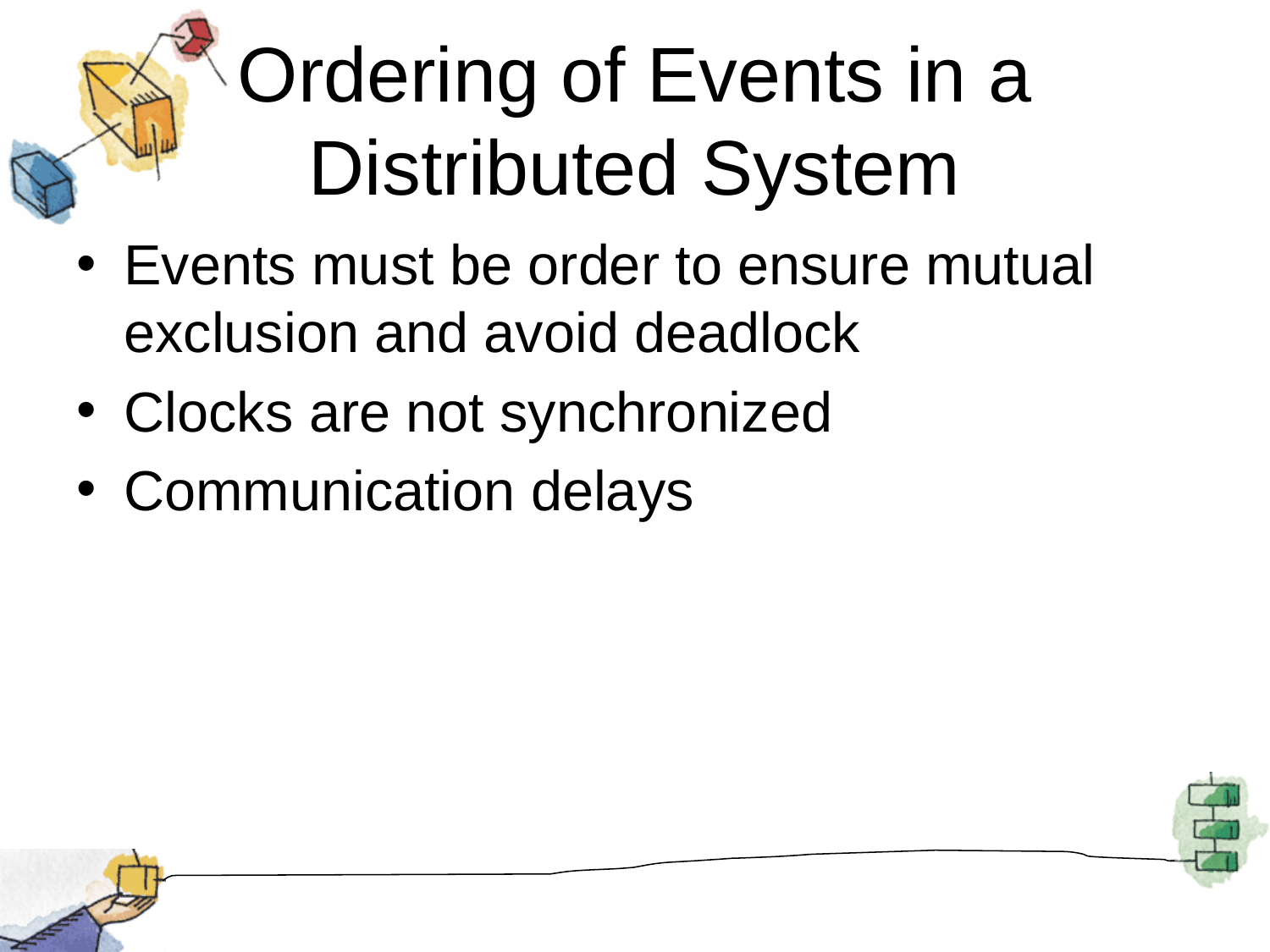

# Ordering of Events in a Distributed System
Events must be order to ensure mutual exclusion and avoid deadlock
Clocks are not synchronized
Communication delays